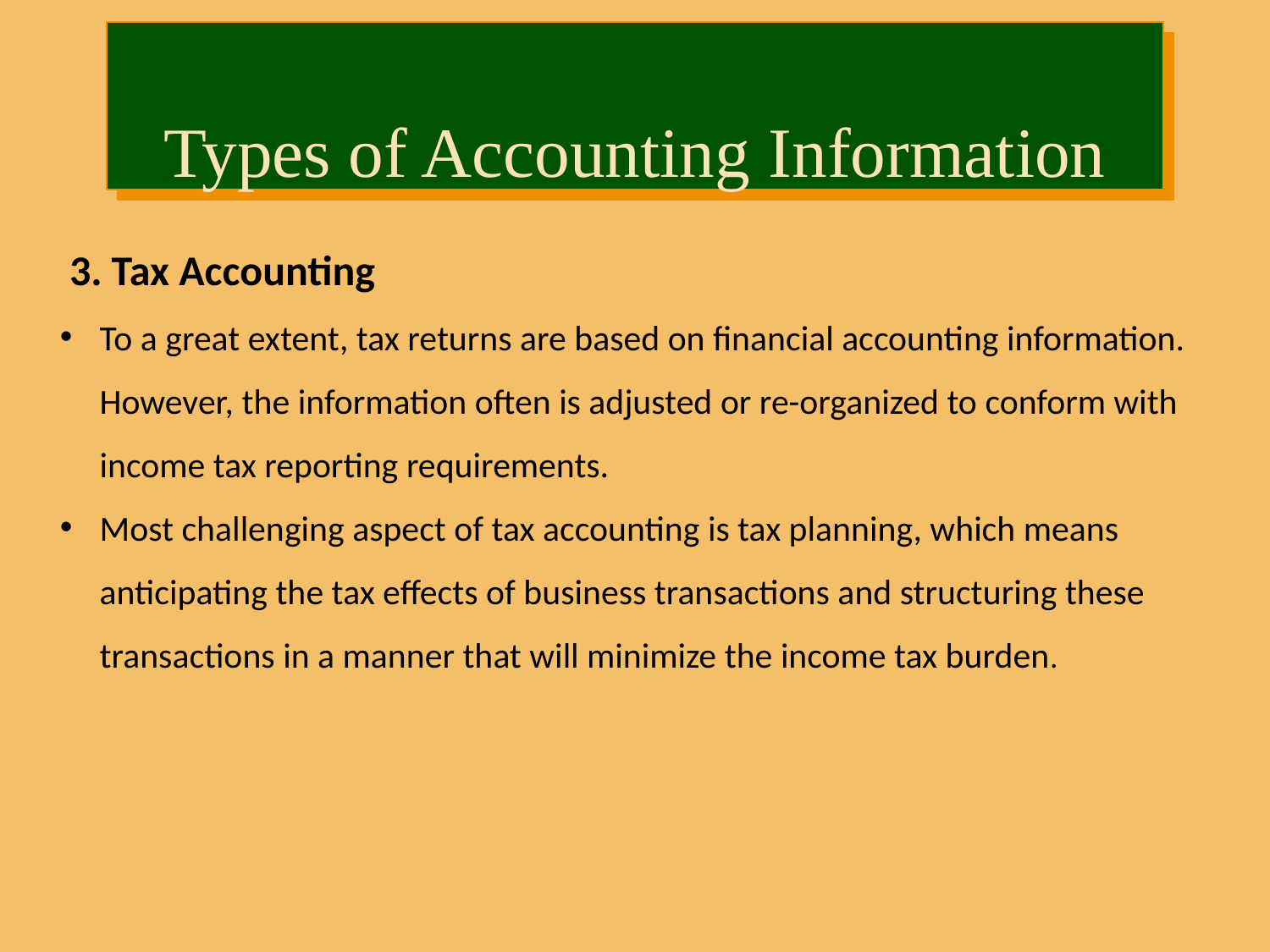

# Types of Accounting Information
 3. Tax Accounting
To a great extent, tax returns are based on financial accounting information. However, the information often is adjusted or re-organized to conform with income tax reporting requirements.
Most challenging aspect of tax accounting is tax planning, which means anticipating the tax effects of business transactions and structuring these transactions in a manner that will minimize the income tax burden.